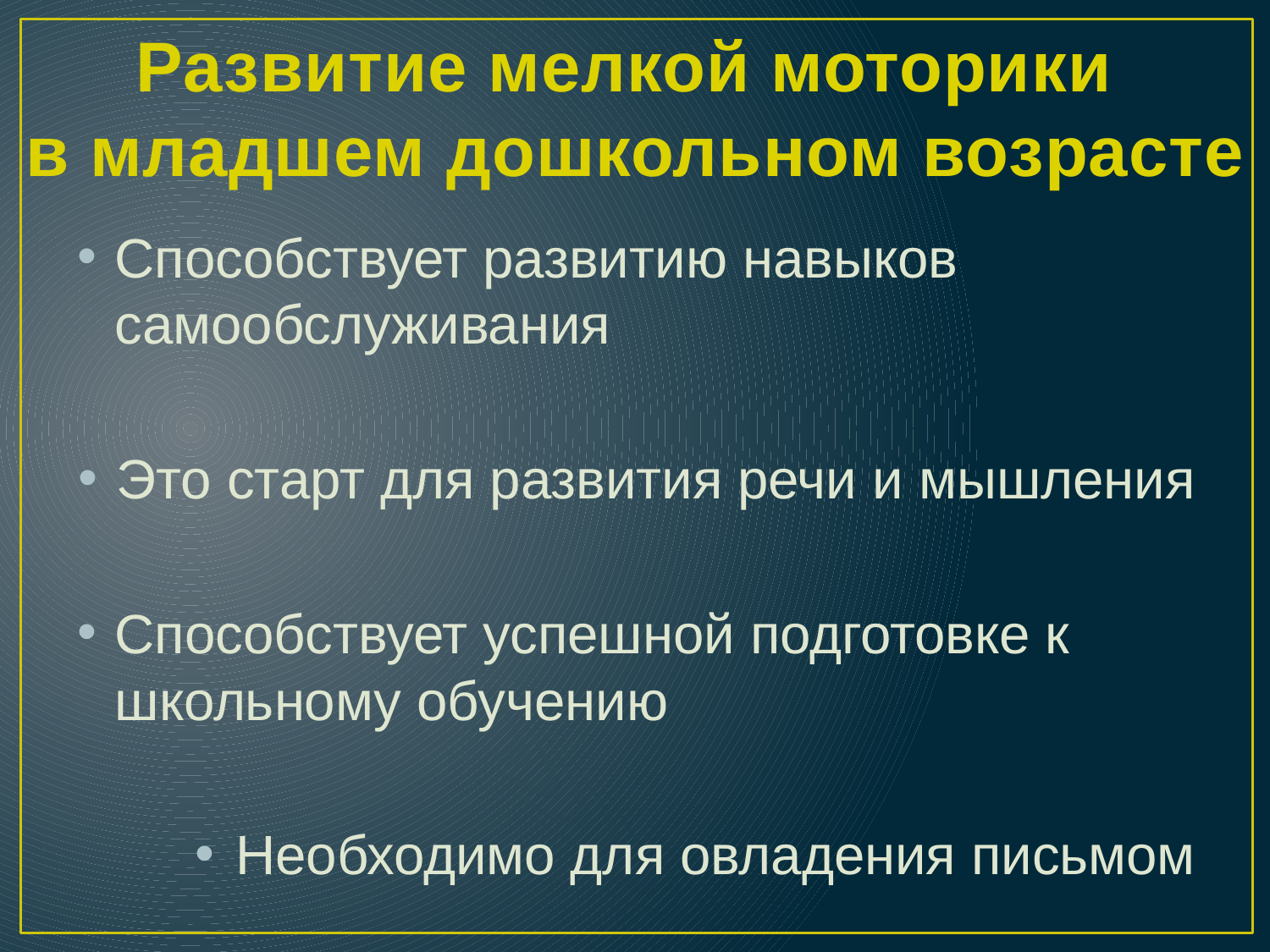

# Развитие мелкой моторики в младшем дошкольном возрасте
Способствует развитию навыков самообслуживания

Это старт для развития речи и мышления

Способствует успешной подготовке к школьному обучению

Необходимо для овладения письмом